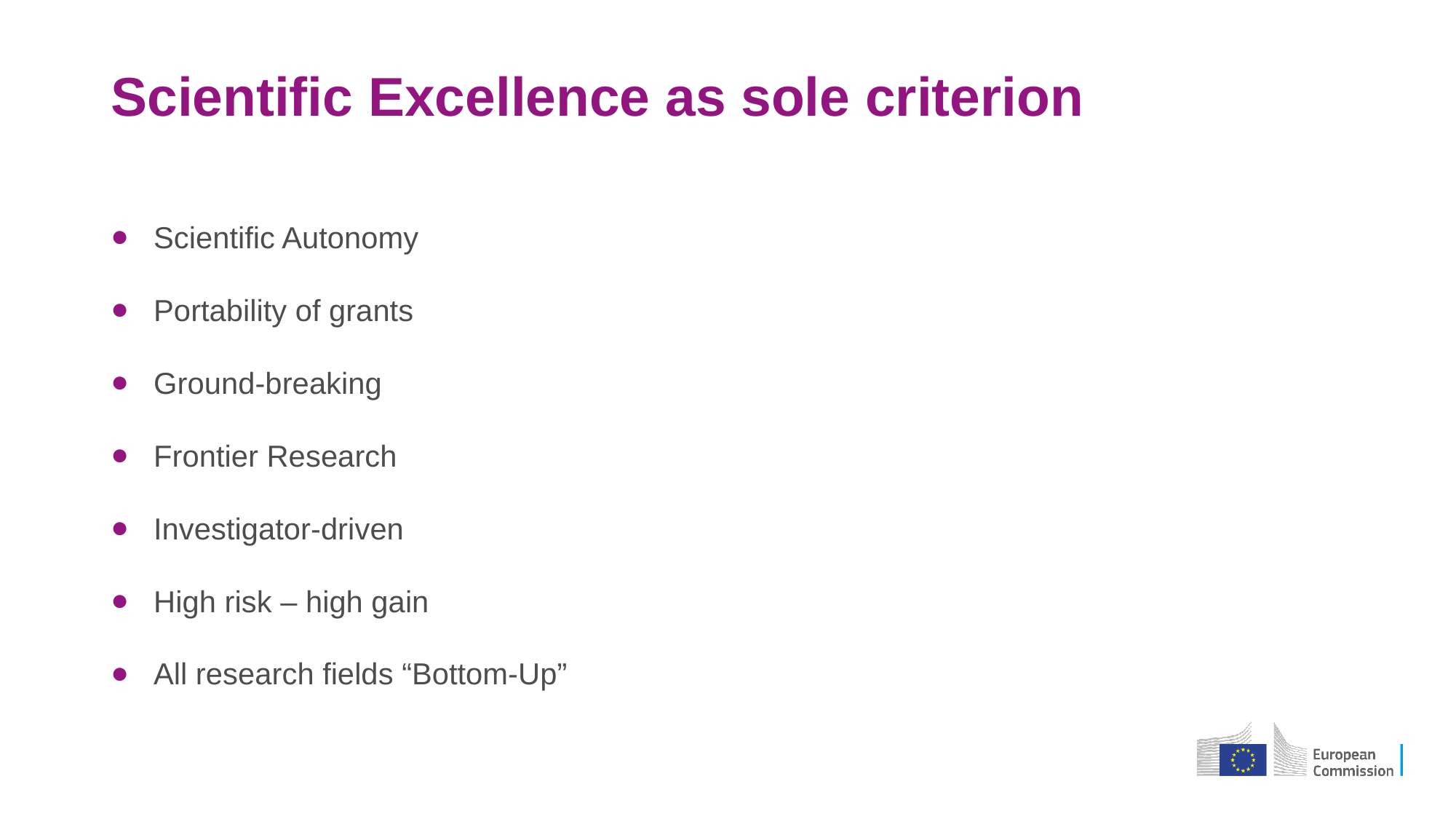

# Scientific Excellence as sole criterion
Scientific Autonomy
Portability of grants
Ground-breaking
Frontier Research
Investigator-driven
High risk – high gain
All research fields “Bottom-Up”